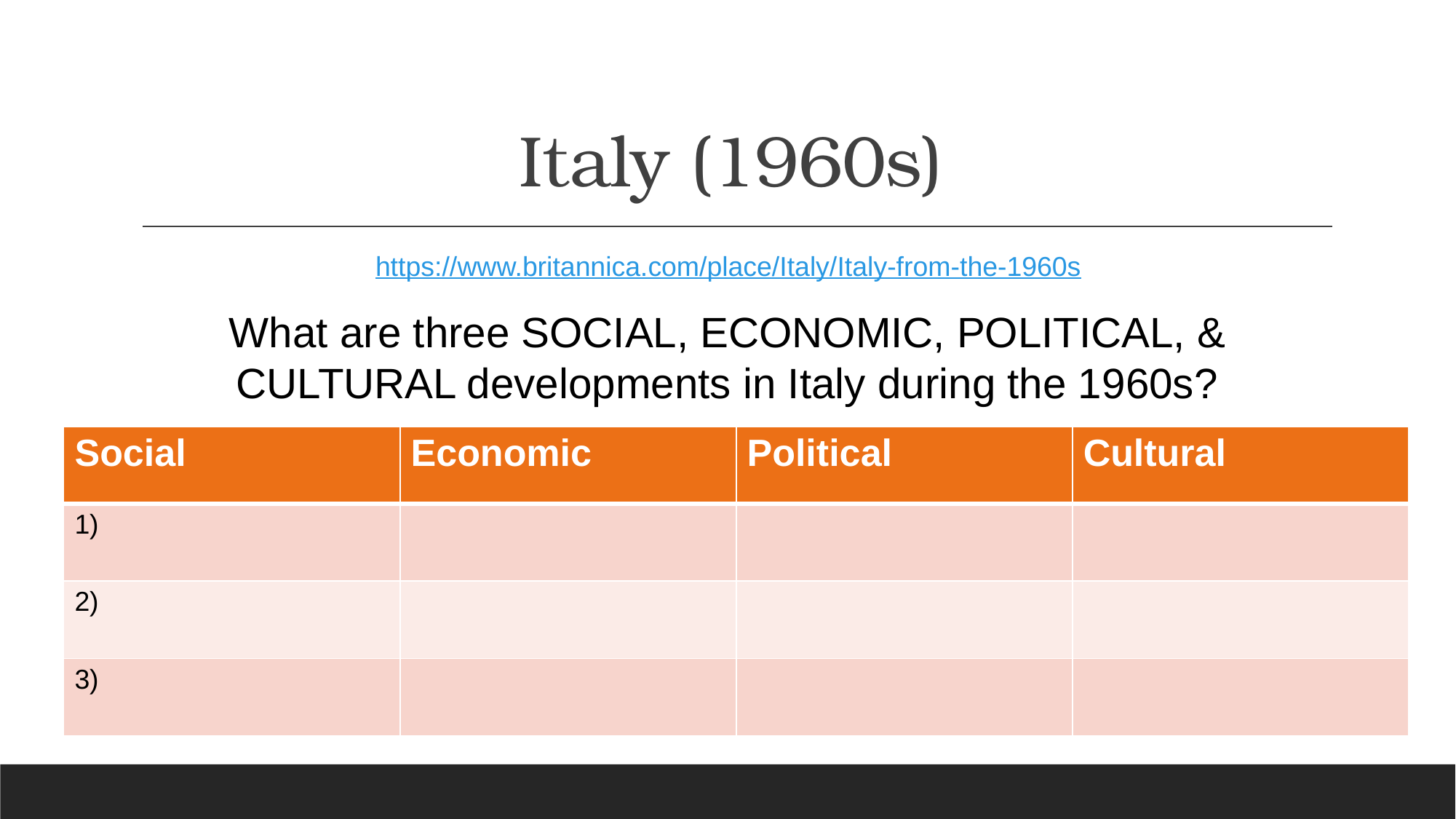

# Italy (1960s)
https://www.britannica.com/place/Italy/Italy-from-the-1960s
What are three SOCIAL, ECONOMIC, POLITICAL, & CULTURAL developments in Italy during the 1960s?
| Social | Economic | Political | Cultural |
| --- | --- | --- | --- |
| 1) |  |  |  |
| 2) |  |  |  |
| 3) |  |  |  |